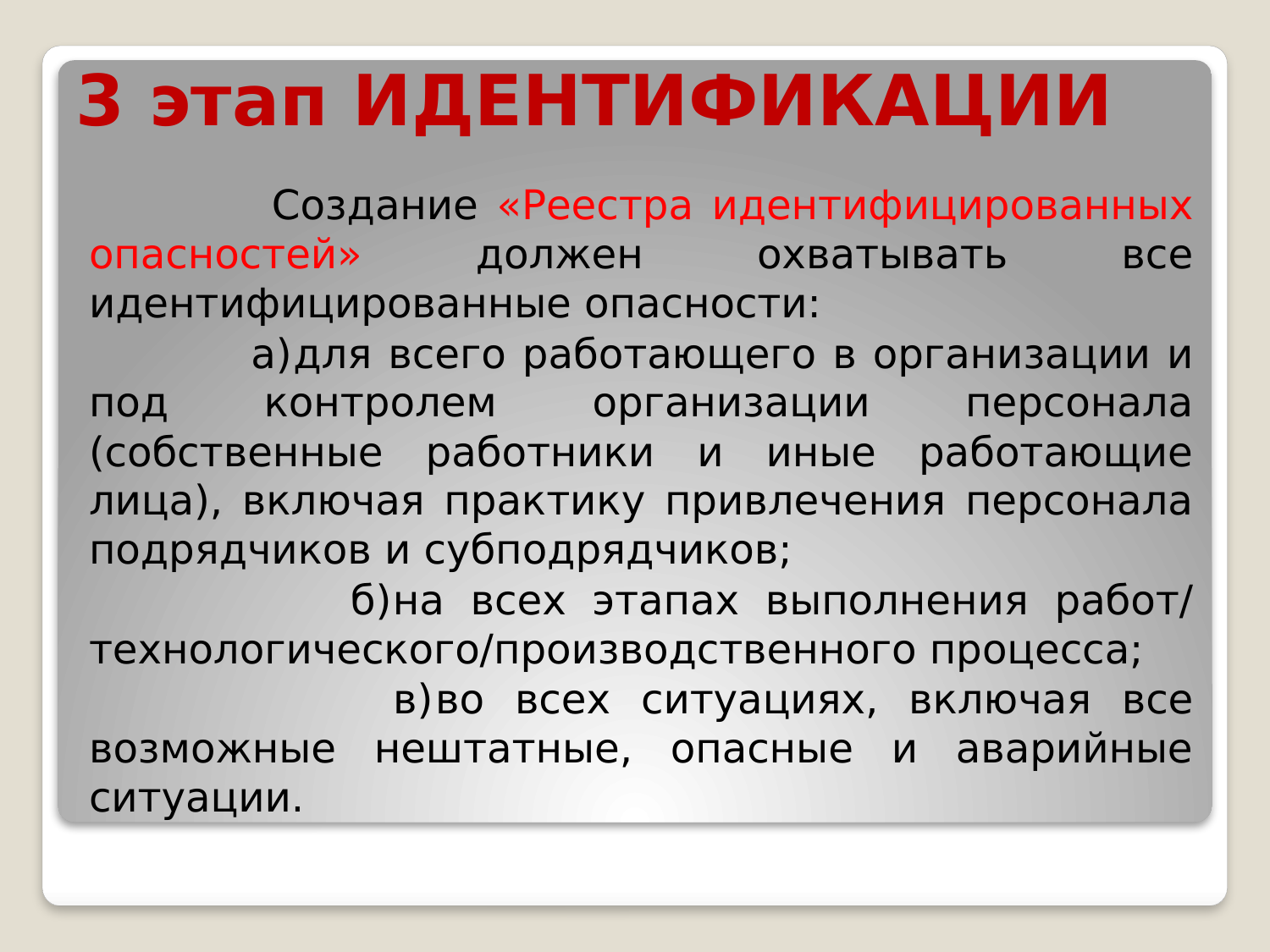

# 3 этап ИДЕНТИФИКАЦИИ
          Создание «Реестра идентифицированных опасностей» должен охватывать все идентифицированные опасности:
          а)	для всего работающего в организации и под контролем организации персонала (собственные работники и иные работающие лица), включая практику привлечения персонала подрядчиков и субподрядчиков;
          б)	на всех этапах выполнения работ/ технологического/производственного процесса;
          в)	во всех ситуациях, включая все возможные нештатные, опасные и аварийные ситуации.